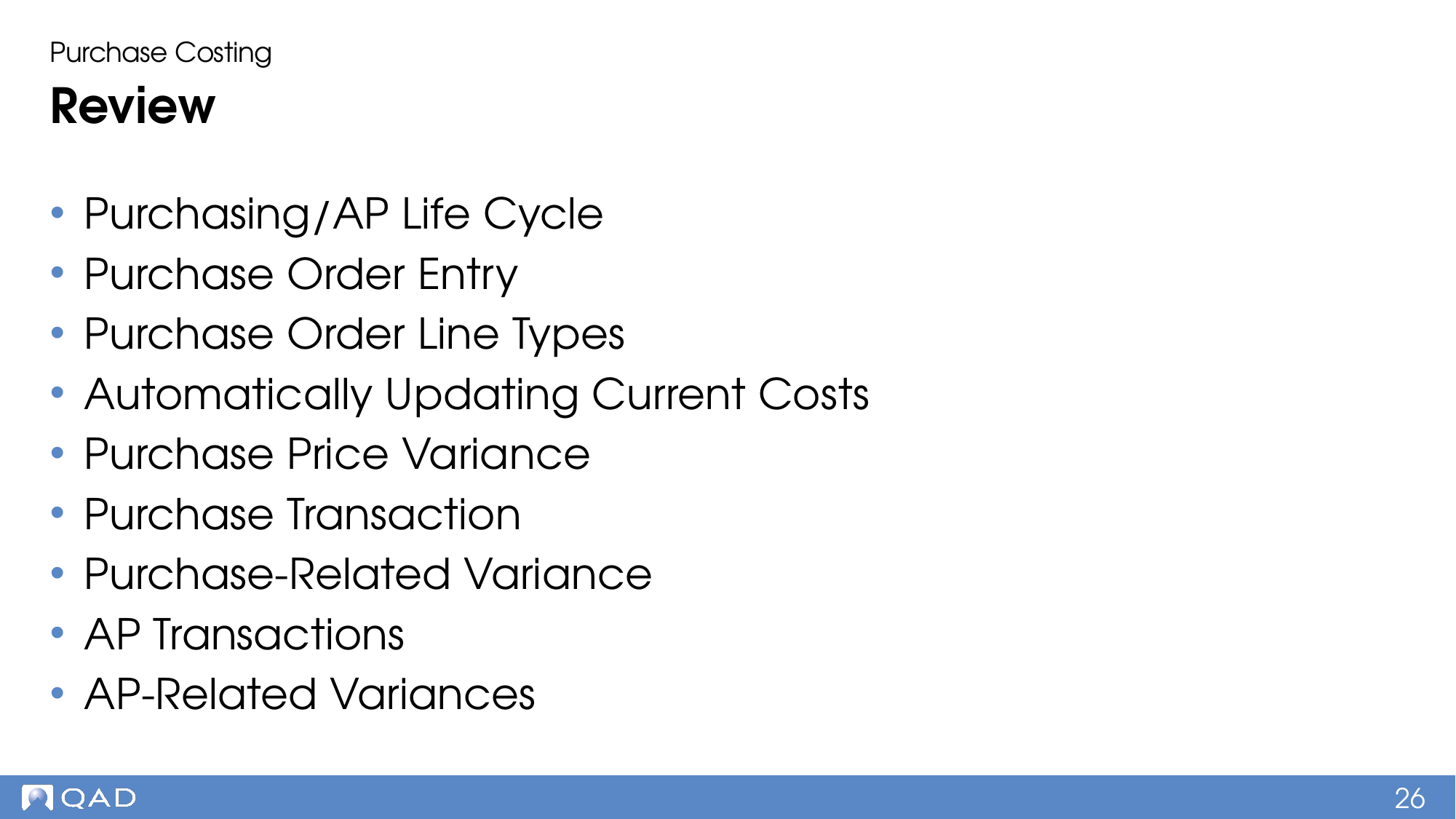

Purchase Costing
# Review
Purchasing/AP Life Cycle
Purchase Order Entry
Purchase Order Line Types
Automatically Updating Current Costs
Purchase Price Variance
Purchase Transaction
Purchase-Related Variance
AP Transactions
AP-Related Variances
26